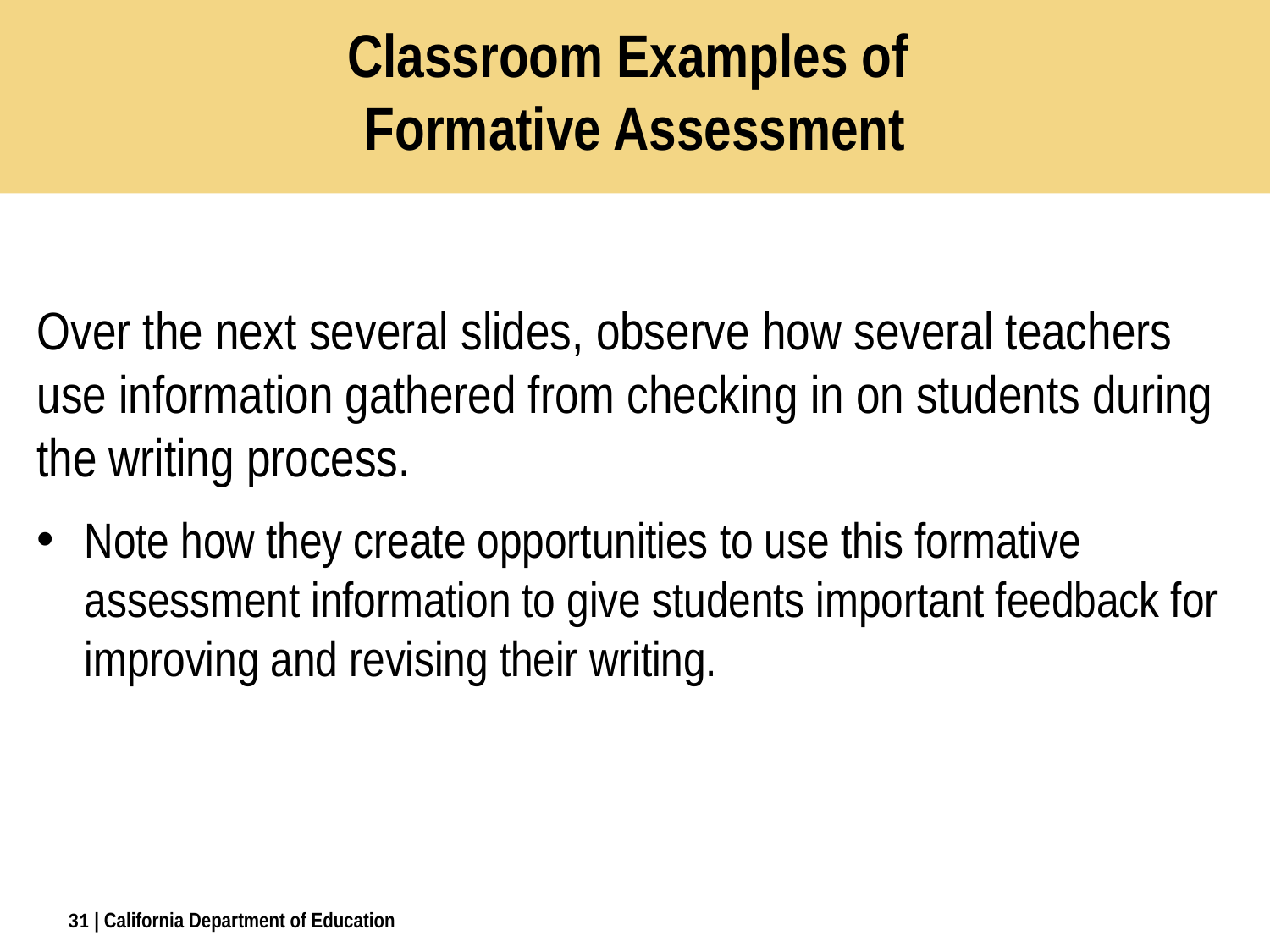

# Classroom Examples of Formative Assessment

Over the next several slides, observe how several teachers use information gathered from checking in on students during the writing process.
Note how they create opportunities to use this formative assessment information to give students important feedback for improving and revising their writing.
31
| California Department of Education